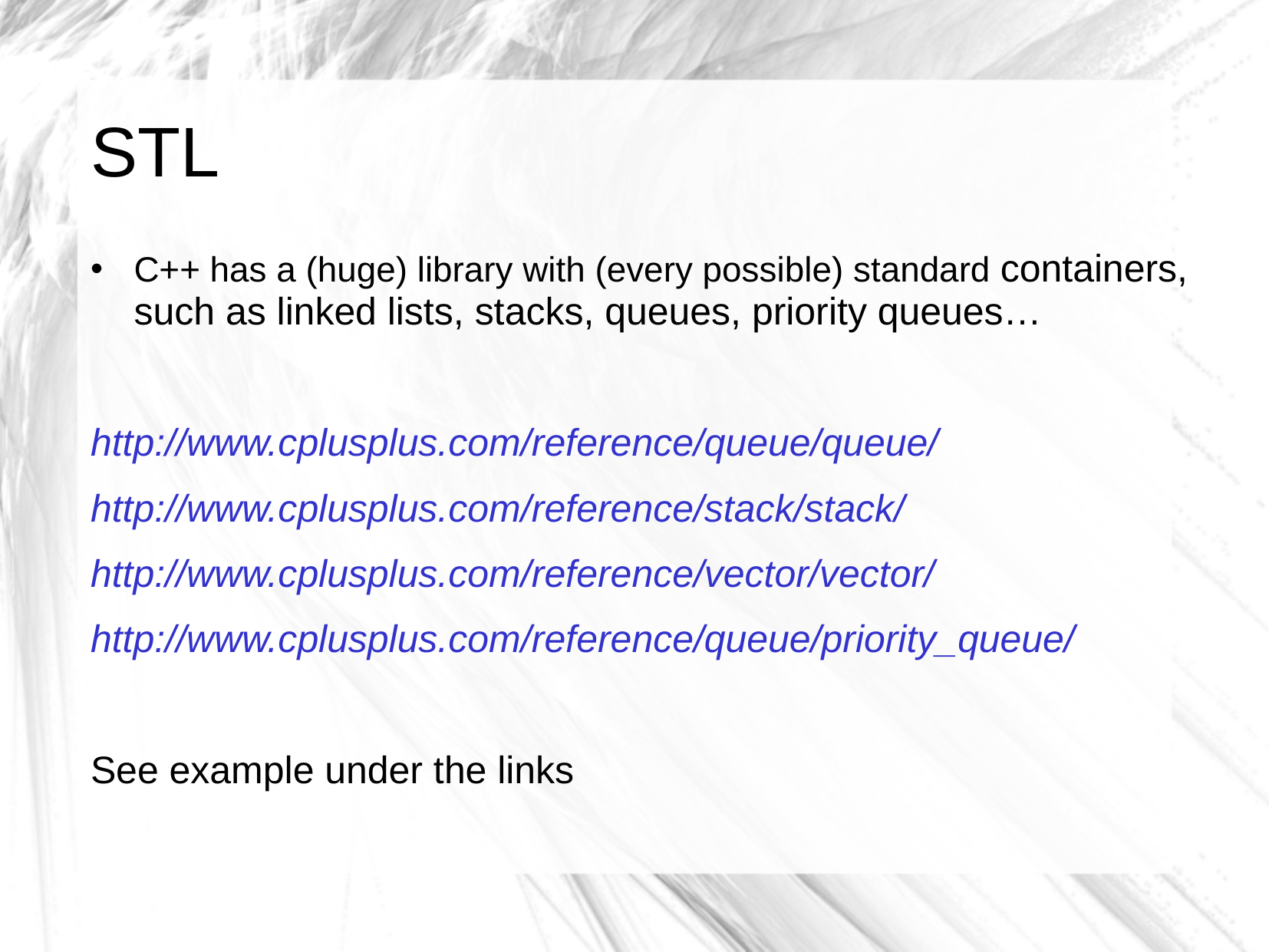

# STL
C++ has a (huge) library with (every possible) standard containers, such as linked lists, stacks, queues, priority queues…

http://www.cplusplus.com/reference/queue/queue/
http://www.cplusplus.com/reference/stack/stack/
http://www.cplusplus.com/reference/vector/vector/
http://www.cplusplus.com/reference/queue/priority_queue/

See example under the links